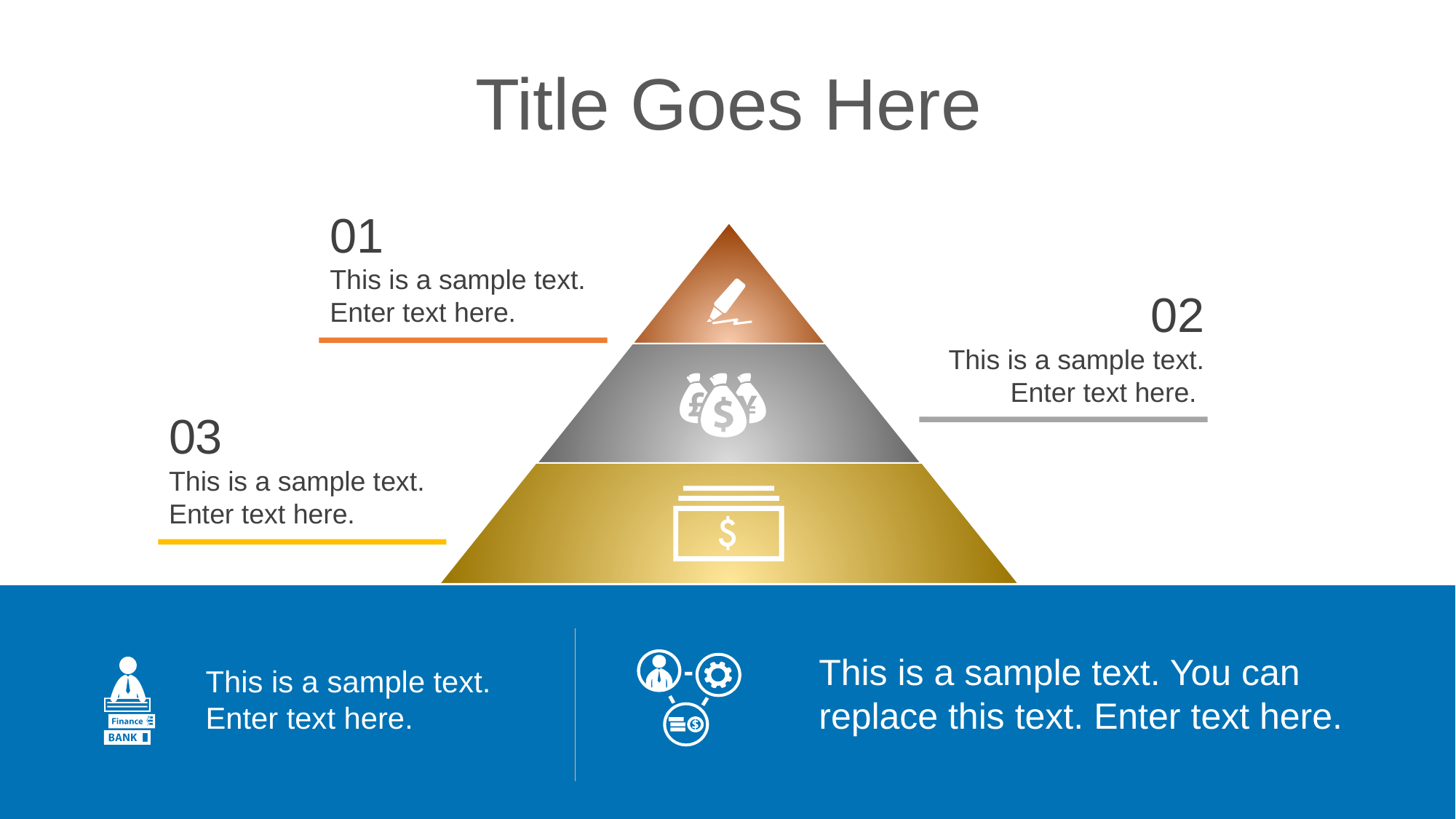

Title Goes Here
01
This is a sample text. Enter text here.

02
This is a sample text. Enter text here.

03
This is a sample text. Enter text here.

This is a sample text. You can replace this text. Enter text here.

This is a sample text. Enter text here.